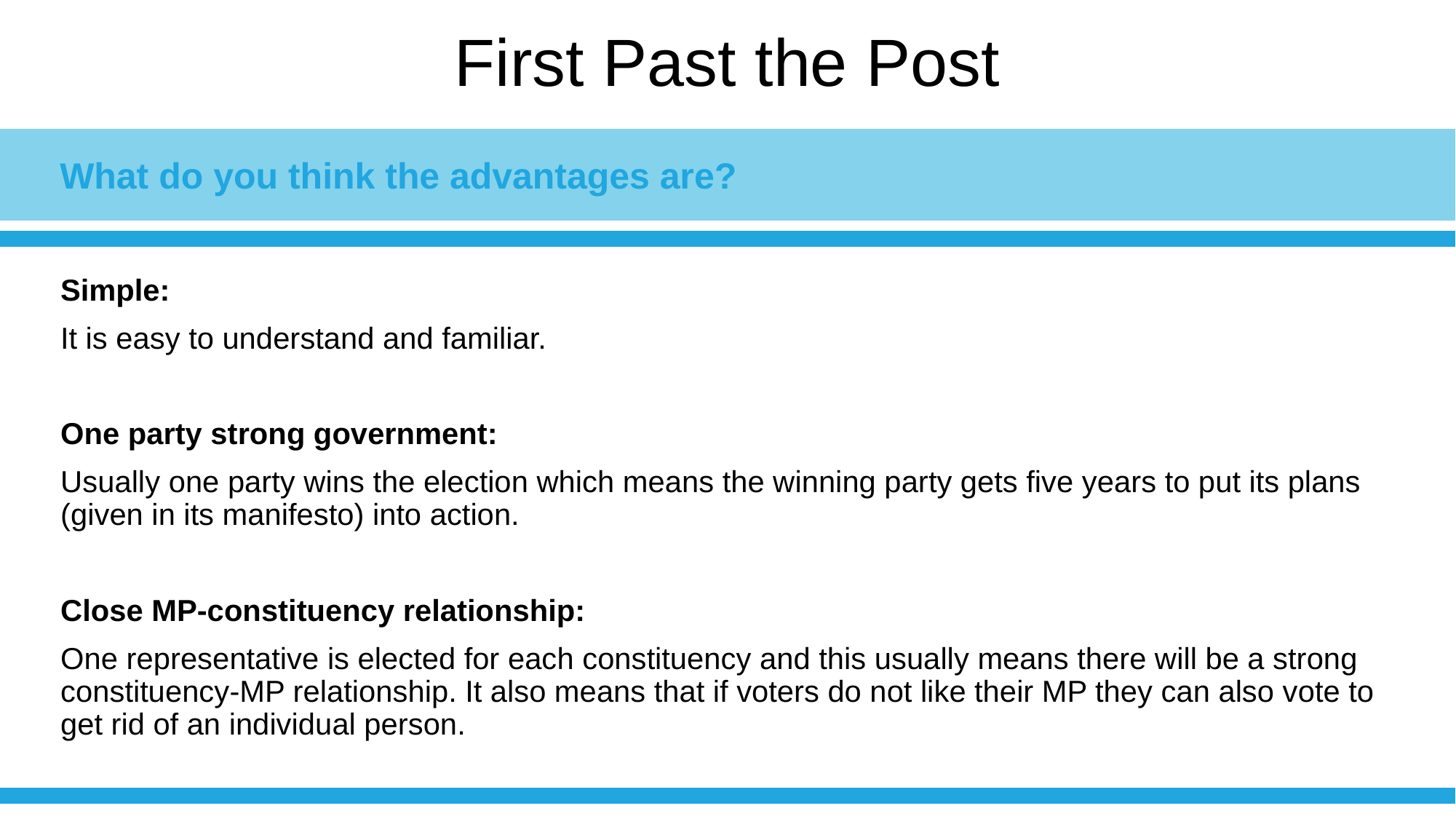

# First Past the Post

What do you think the advantages are?
Simple:
It is easy to understand and familiar.

One party strong government:
Usually one party wins the election which means the winning party gets five years to put its plans (given in its manifesto) into action.

Close MP-constituency relationship:
One representative is elected for each constituency and this usually means there will be a strong constituency-MP relationship. It also means that if voters do not like their MP they can also vote to get rid of an individual person.